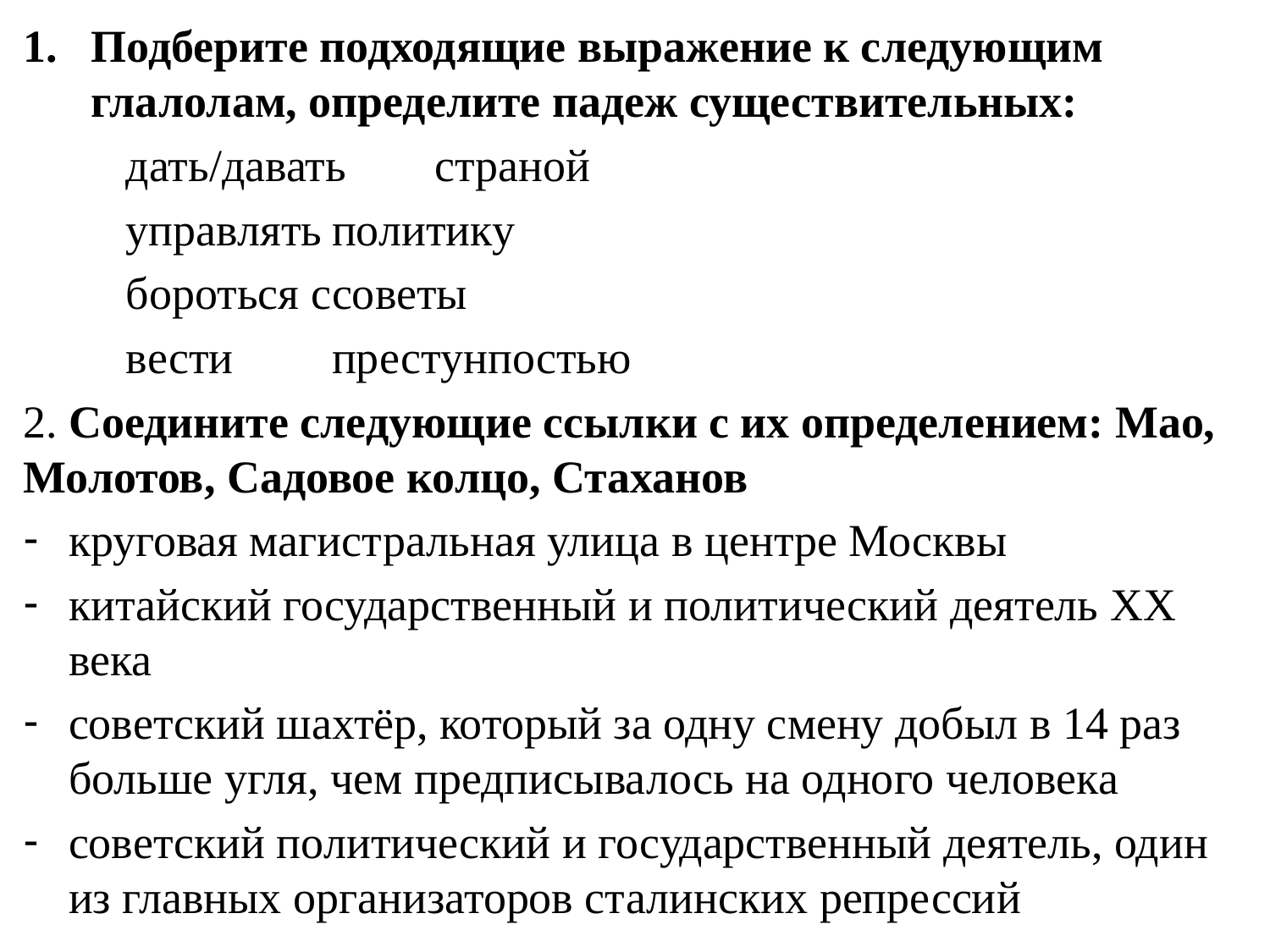

Подберите подходящие выражение к следующим глалолам, определите падеж существительных:
	дать/давать		страной
	управлять		политику
	бороться с		советы
	вести			престунпостью
2. Соедините следующие ссылки с их определением: Мао, Молотов, Садовое колцо, Стаханов
круговая магистральная улица в центре Москвы
китайский государственный и политический деятель XX века
советский шахтёр, который за одну смену добыл в 14 раз больше угля, чем предписывалось на одного человека
советский политический и государственный деятель, один из главных организаторов сталинских репрессий